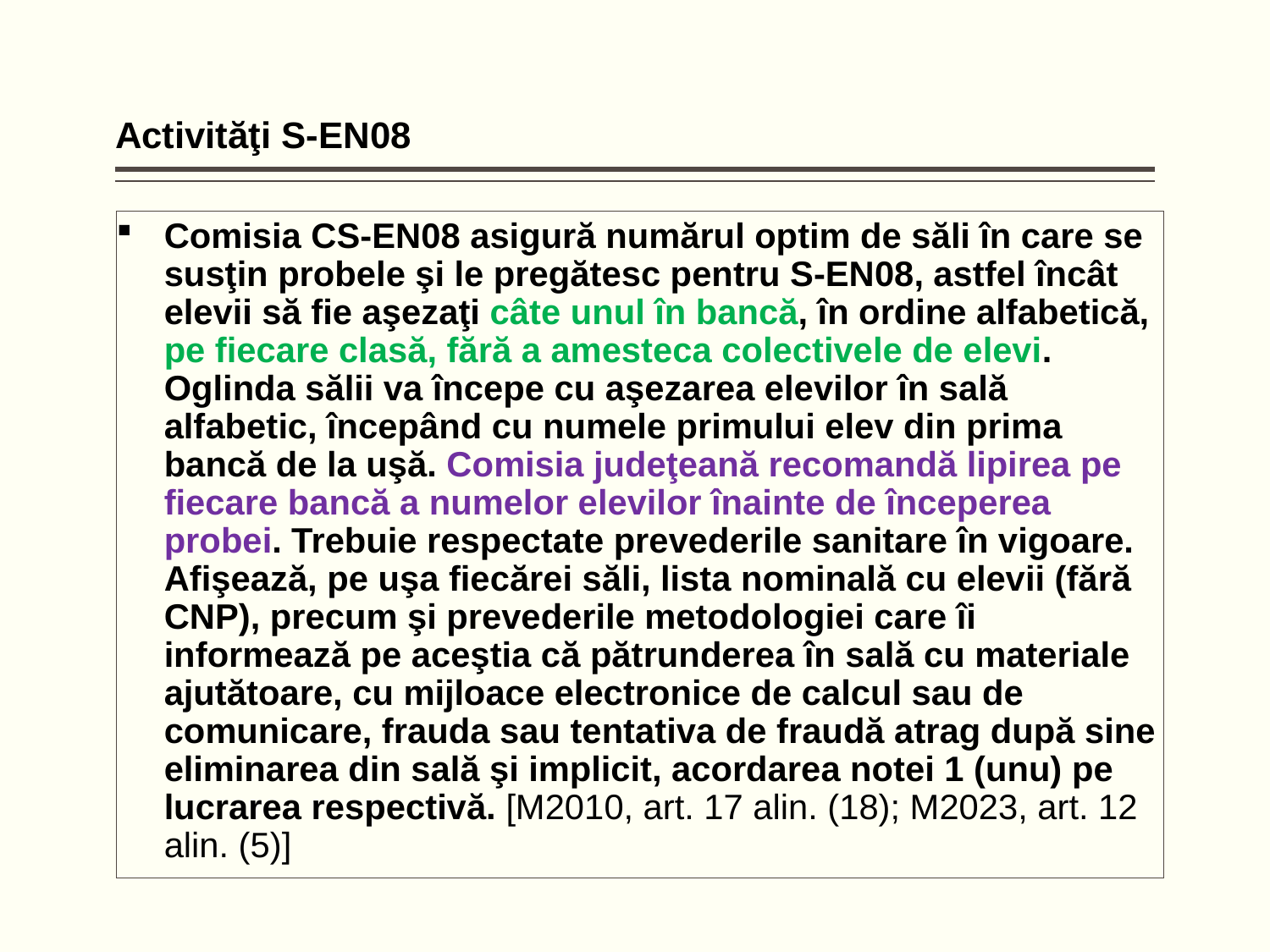

Activităţi S-EN08
# Comisia CS-EN08 asigură numărul optim de săli în care se susţin probele şi le pregătesc pentru S-EN08, astfel încât elevii să fie aşezaţi câte unul în bancă, în ordine alfabetică, pe fiecare clasă, fără a amesteca colectivele de elevi. Oglinda sălii va începe cu aşezarea elevilor în sală alfabetic, începând cu numele primului elev din prima bancă de la uşă. Comisia judeţeană recomandă lipirea pe fiecare bancă a numelor elevilor înainte de începerea probei. Trebuie respectate prevederile sanitare în vigoare. Afişează, pe uşa fiecărei săli, lista nominală cu elevii (fără CNP), precum şi prevederile metodologiei care îi informează pe aceştia că pătrunderea în sală cu materiale ajutătoare, cu mijloace electronice de calcul sau de comunicare, frauda sau tentativa de fraudă atrag după sine eliminarea din sală şi implicit, acordarea notei 1 (unu) pe lucrarea respectivă. [M2010, art. 17 alin. (18); M2023, art. 12 alin. (5)]